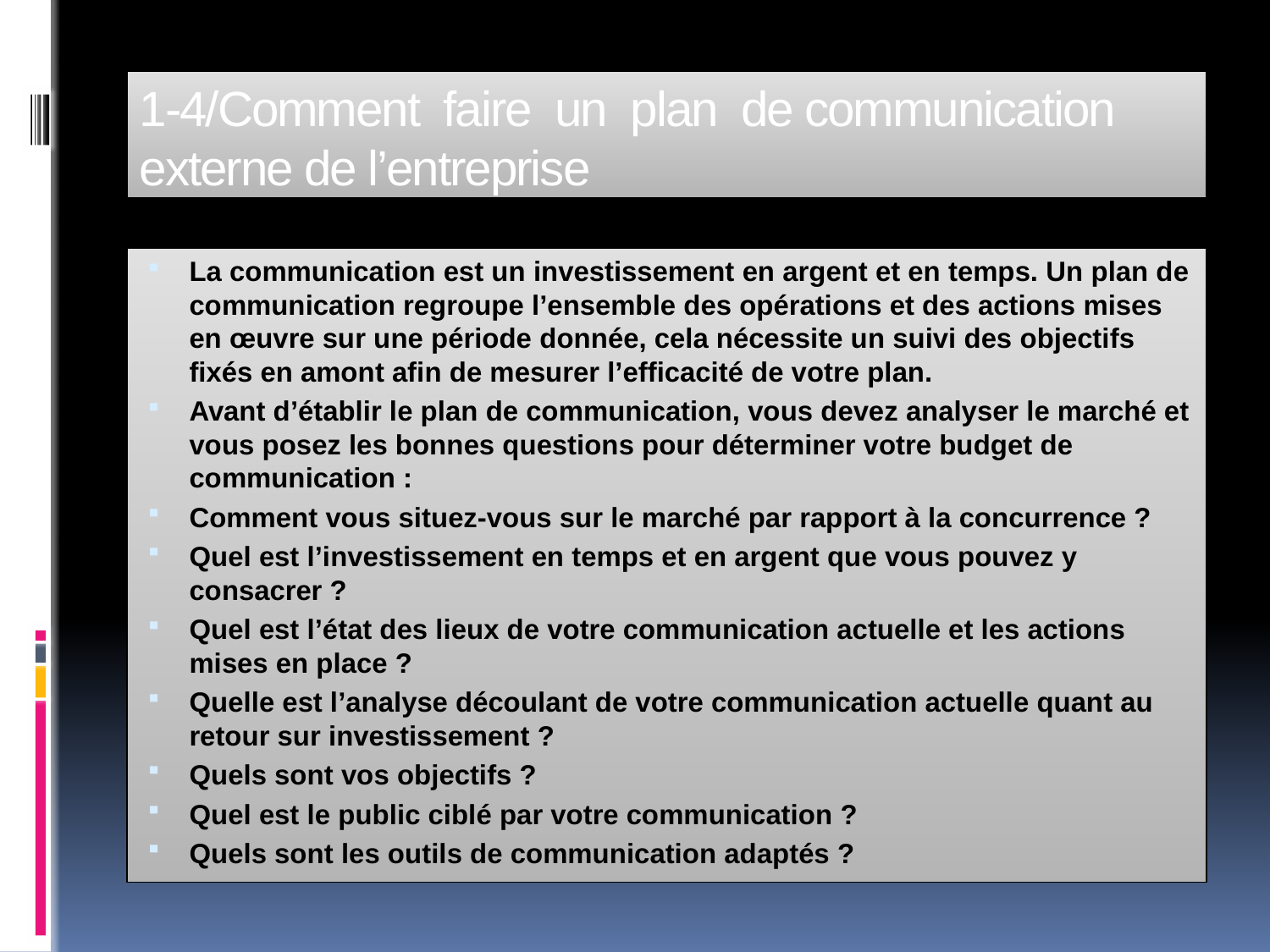

# 1-4/Comment  faire  un  plan  de communication  externe de l’entreprise
La communication est un investissement en argent et en temps. Un plan de communication regroupe l’ensemble des opérations et des actions mises en œuvre sur une période donnée, cela nécessite un suivi des objectifs fixés en amont afin de mesurer l’efficacité de votre plan.
Avant d’établir le plan de communication, vous devez analyser le marché et vous posez les bonnes questions pour déterminer votre budget de communication :
Comment vous situez-vous sur le marché par rapport à la concurrence ?
Quel est l’investissement en temps et en argent que vous pouvez y consacrer ?
Quel est l’état des lieux de votre communication actuelle et les actions mises en place ?
Quelle est l’analyse découlant de votre communication actuelle quant au retour sur investissement ?
Quels sont vos objectifs ?
Quel est le public ciblé par votre communication ?
Quels sont les outils de communication adaptés ?